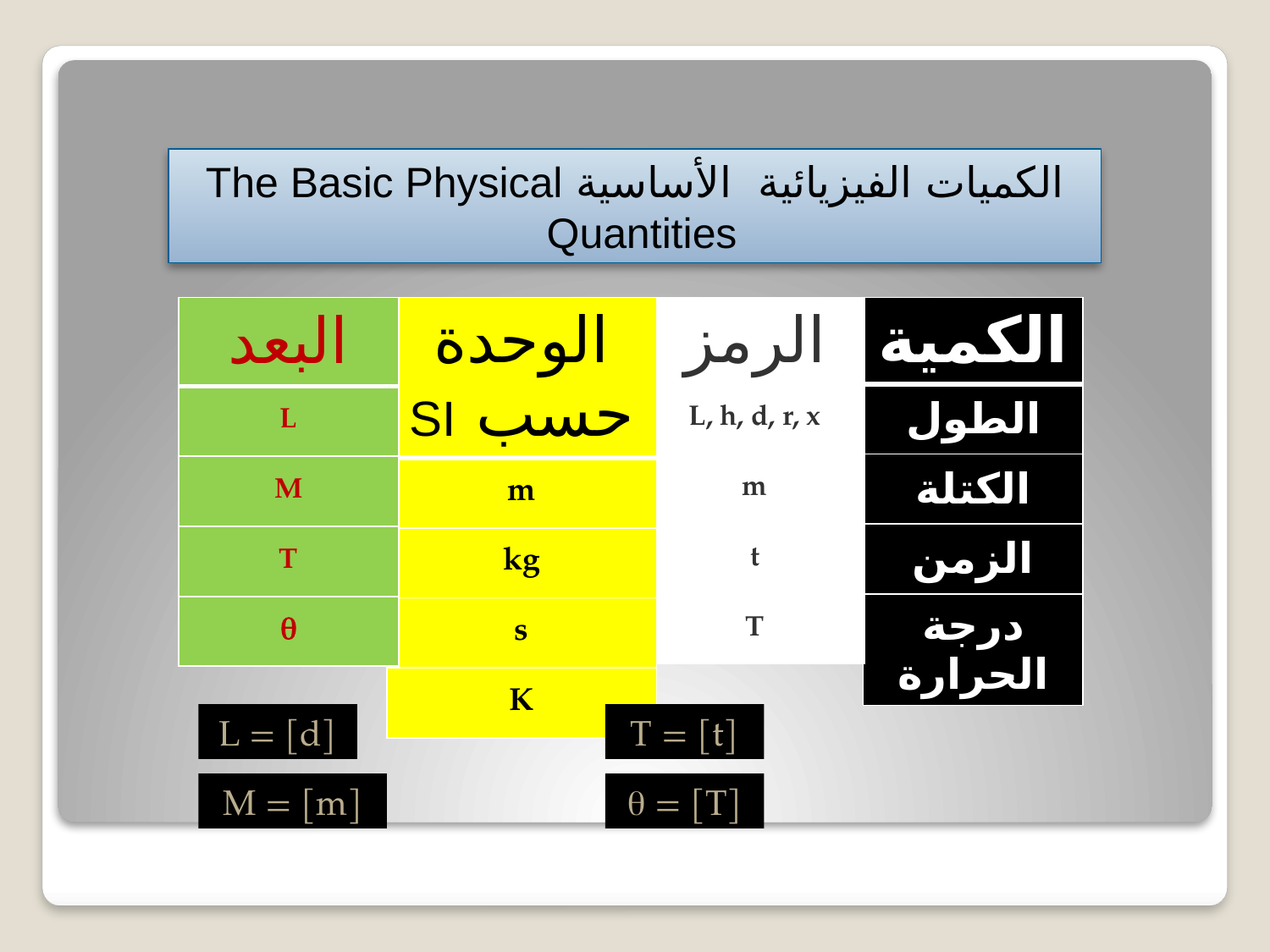

الكميات الفيزيائية  الأساسية The Basic Physical Quantities
| البعد |
| --- |
| L |
| M |
| T |
| θ |
| الوحدة حسب SI |
| --- |
| m |
| kg |
| s |
| K |
| الرمز |
| --- |
| L, h, d, r, x |
| m |
| t |
| T |
| الكمية |
| --- |
| الطول |
| الكتلة |
| الزمن |
| درجة الحرارة |
L = [d]
T = [t]
M = [m]
θ = [T]